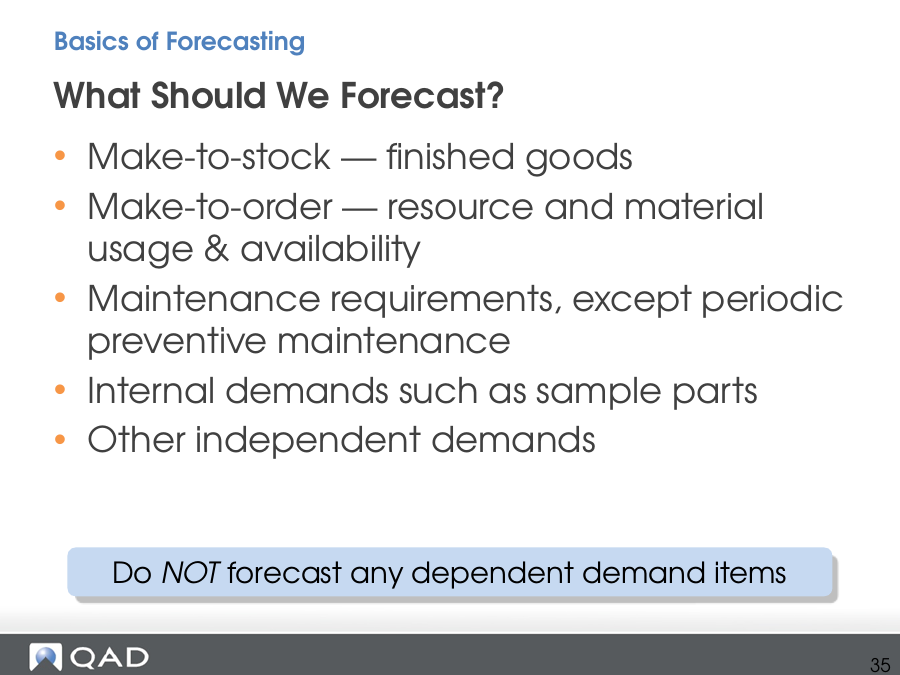

Basics of Forecasting
# What Should We Forecast?
Make-to-stock — finished goods
Make-to-order — resource and material usage & availability
Maintenance requirements, except periodic preventive maintenance
Internal demands such as sample parts
Other independent demands
Do NOT forecast any dependent demand items
35